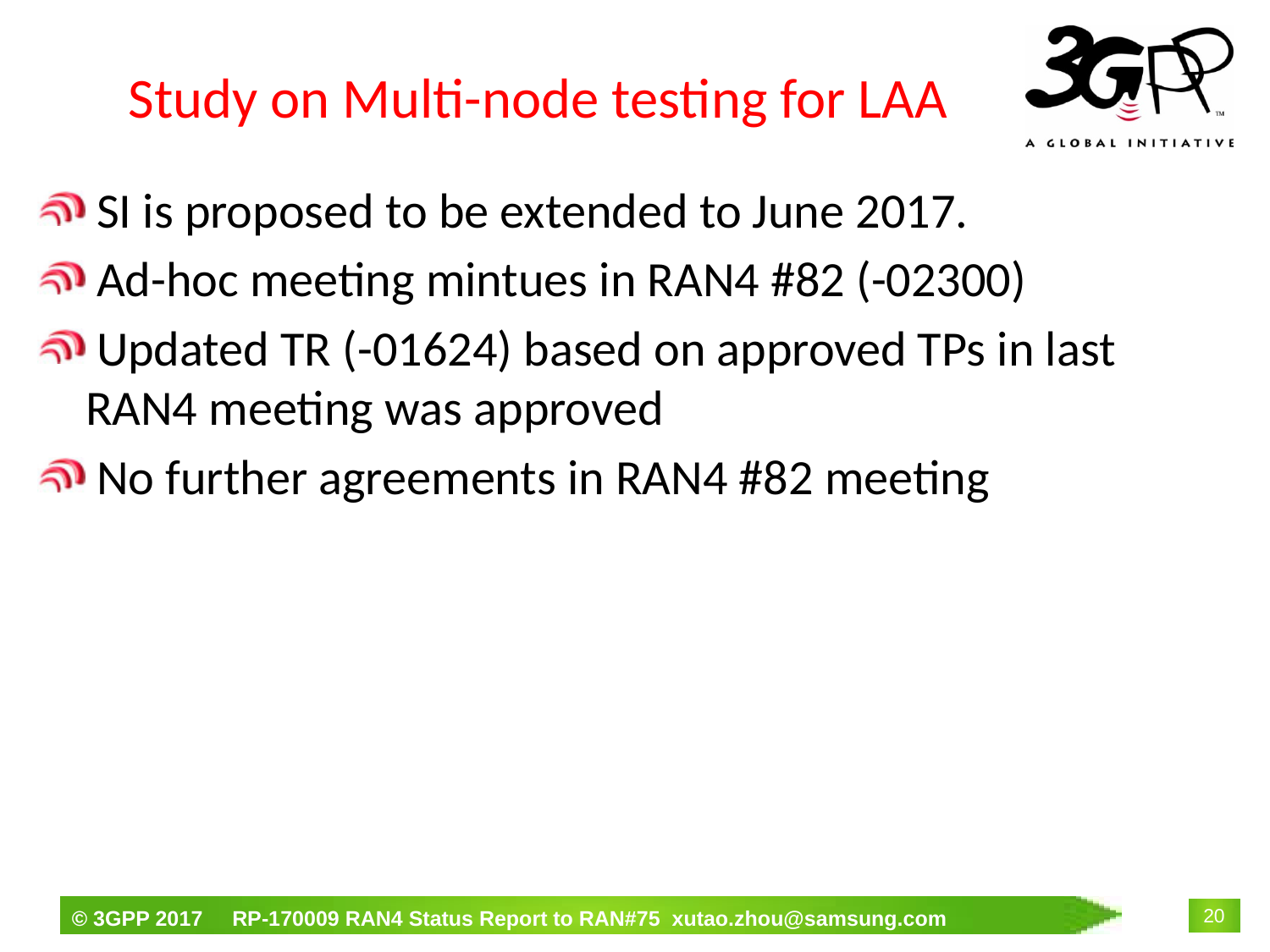

# Study on Multi-node testing for LAA
 SI is proposed to be extended to June 2017.
 Ad-hoc meeting mintues in RAN4 #82 (-02300)
 Updated TR (-01624) based on approved TPs in last RAN4 meeting was approved
 No further agreements in RAN4 #82 meeting